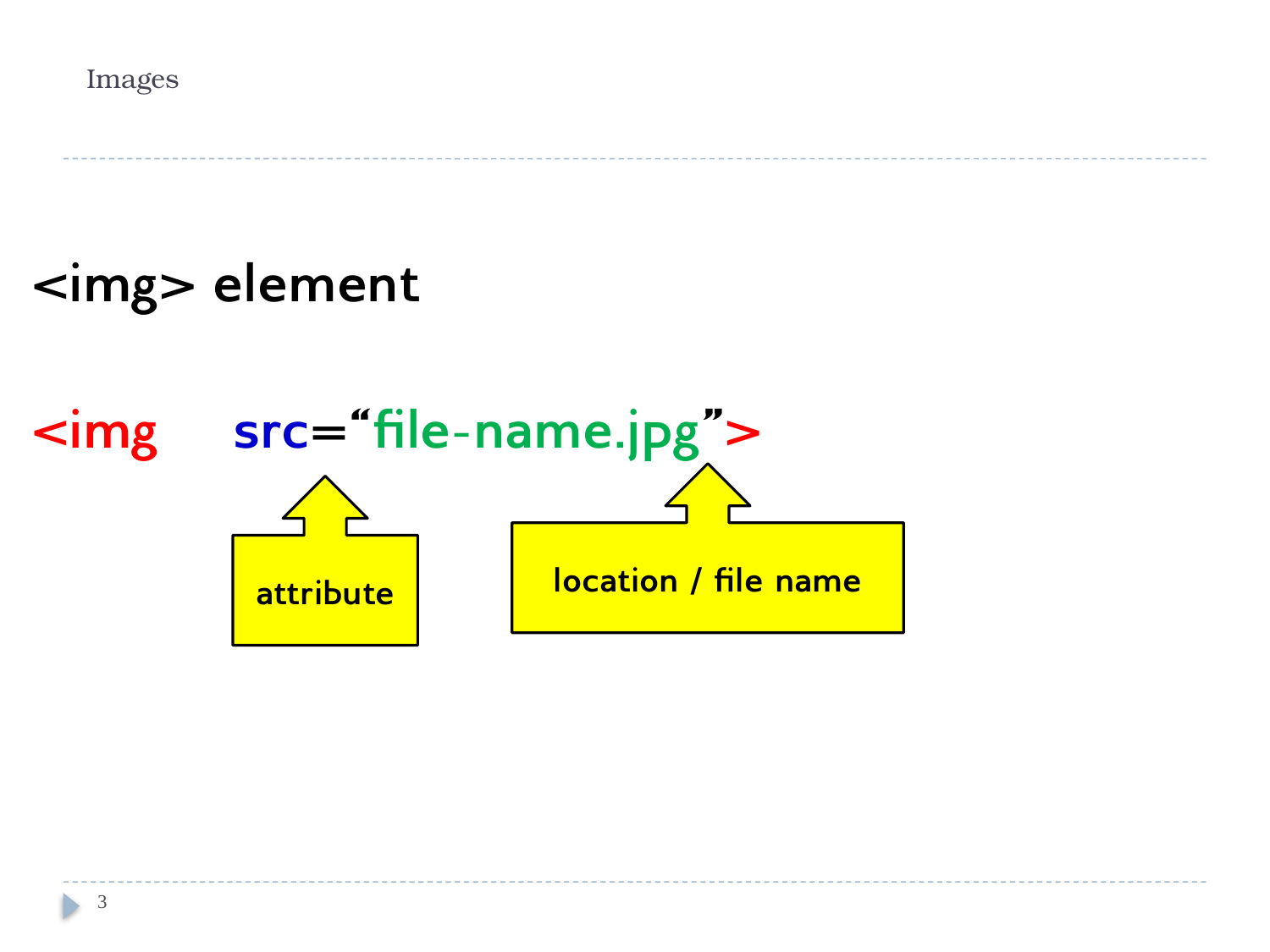

# Images

<img> element
<img    src=“file-name.jpg”>
location / file name
attribute
3